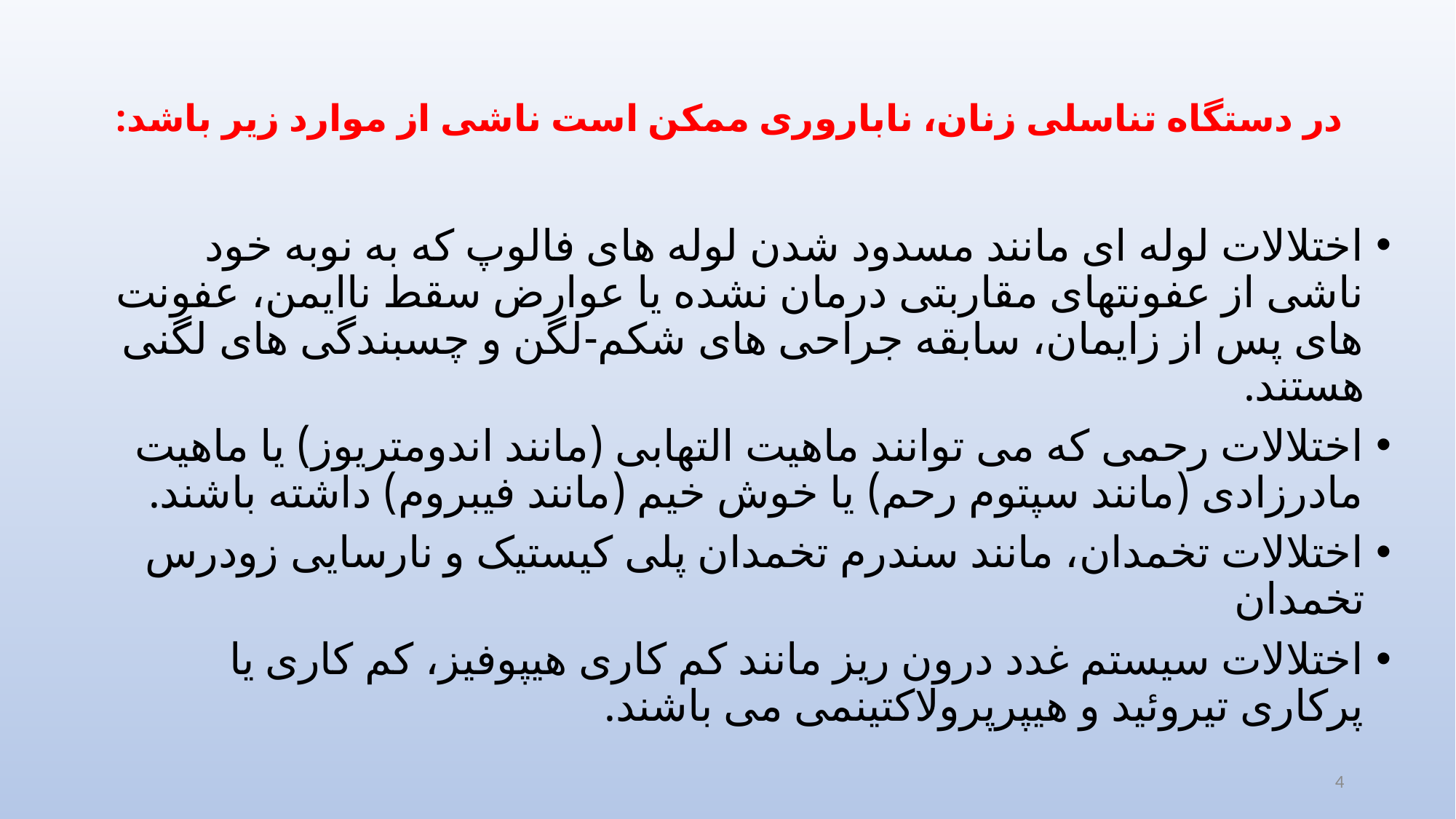

# در دستگاه تناسلی زنان، ناباروری ممکن است ناشی از موارد زیر باشد:
اختلالات لوله ای مانند مسدود شدن لوله های فالوپ که به نوبه خود ناشی از عفونتهای مقاربتی درمان نشده یا عوارض سقط ناایمن، عفونت های پس از زایمان، سابقه جراحی های شکم-لگن و چسبندگی های لگنی هستند.
اختلالات رحمی که می توانند ماهیت التهابی (مانند اندومتریوز) یا ماهیت مادرزادی (مانند سپتوم رحم) یا خوش خیم (مانند فیبروم) داشته باشند.
اختلالات تخمدان، مانند سندرم تخمدان پلی کیستیک و نارسایی زودرس تخمدان
اختلالات سیستم غدد درون ریز مانند کم کاری هیپوفیز، کم کاری یا پرکاری تیروئید و هیپرپرولاکتینمی می باشند.
4